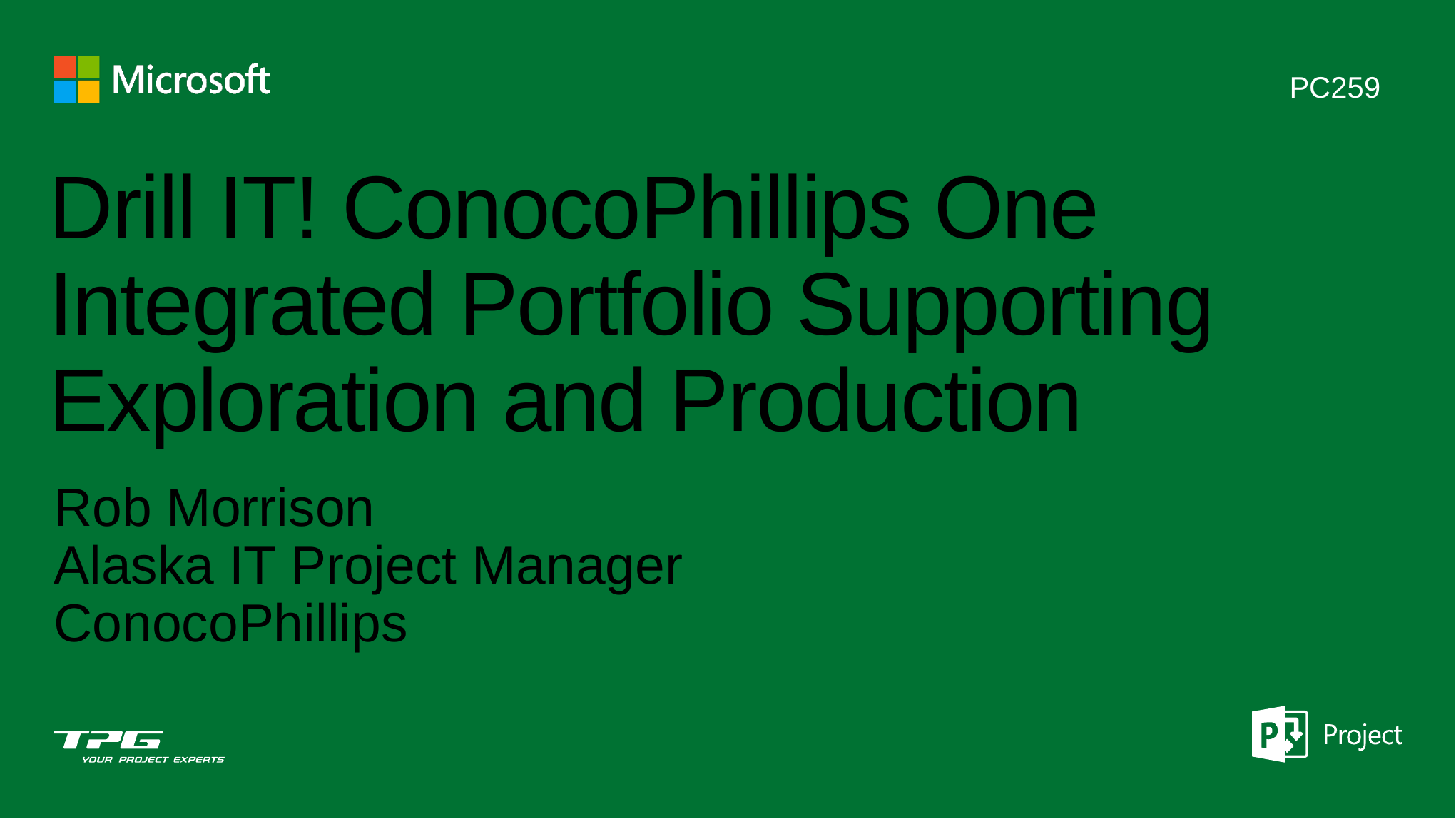

PC259
# Drill IT! ConocoPhillips One Integrated Portfolio Supporting Exploration and Production
Rob Morrison
Alaska IT Project Manager
ConocoPhillips